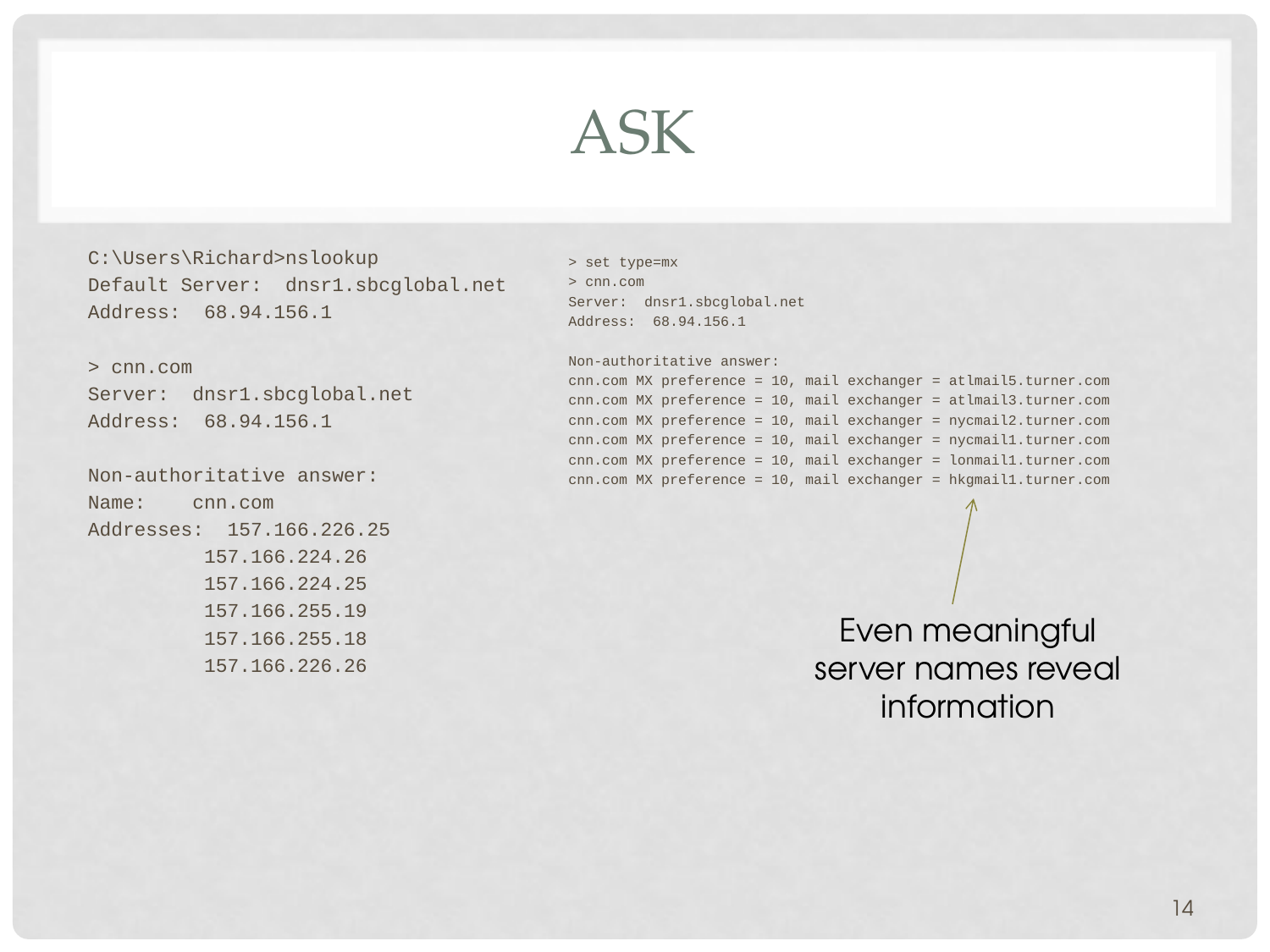

# Ask
C:\Users\Richard>nslookup
Default Server:  dnsr1.sbcglobal.net
Address:  68.94.156.1

> cnn.com
Server:  dnsr1.sbcglobal.net
Address:  68.94.156.1

Non-authoritative answer:
Name:    cnn.com
Addresses:  157.166.226.25
          157.166.224.26
          157.166.224.25
          157.166.255.19
          157.166.255.18
          157.166.226.26
> set type=mx
> cnn.com
Server:  dnsr1.sbcglobal.net
Address:  68.94.156.1

Non-authoritative answer:
cnn.com MX preference = 10, mail exchanger = atlmail5.turner.com
cnn.com MX preference = 10, mail exchanger = atlmail3.turner.com
cnn.com MX preference = 10, mail exchanger = nycmail2.turner.com
cnn.com MX preference = 10, mail exchanger = nycmail1.turner.com
cnn.com MX preference = 10, mail exchanger = lonmail1.turner.com
cnn.com MX preference = 10, mail exchanger = hkgmail1.turner.com
Even meaningful server names reveal information
14